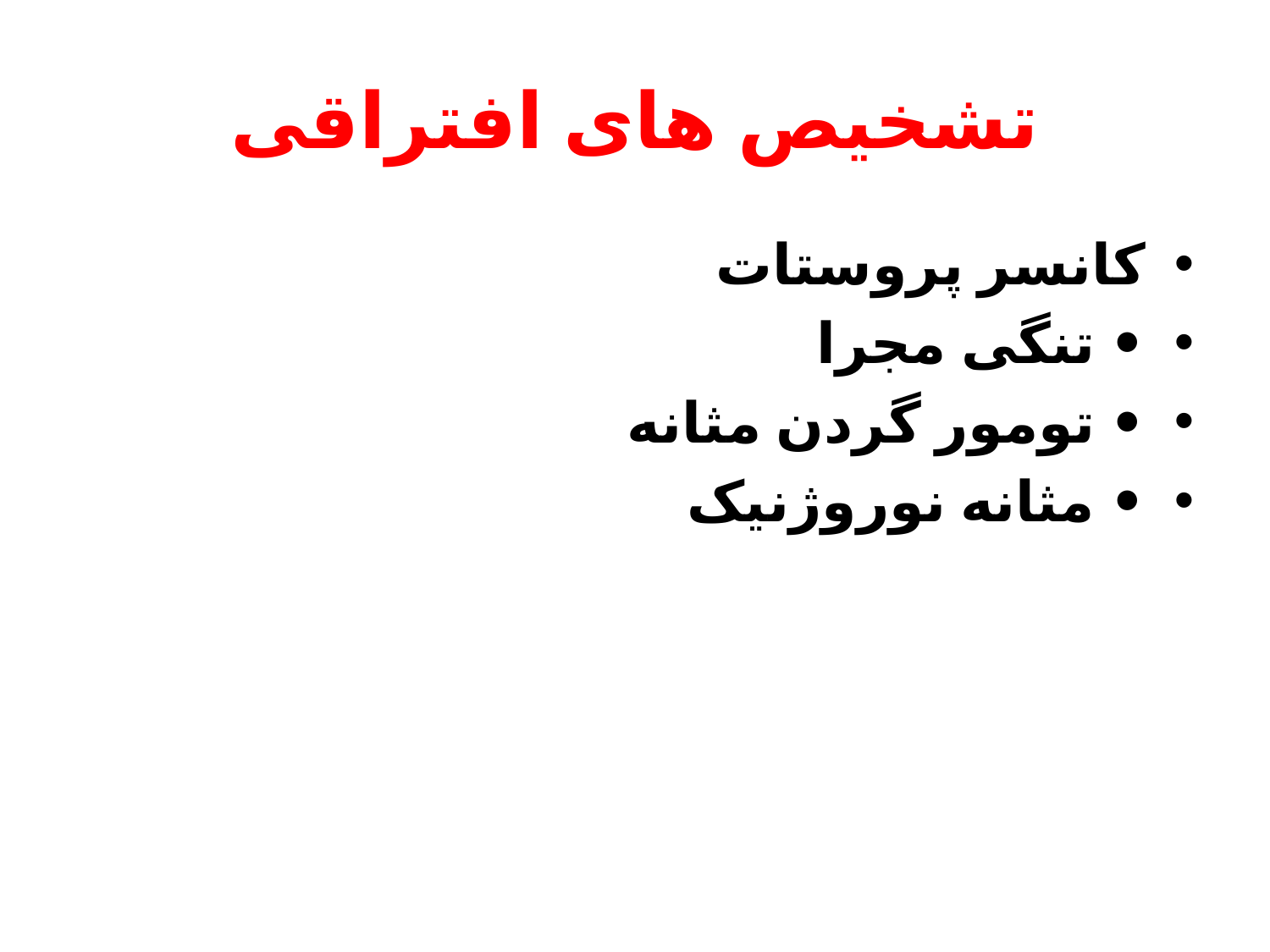

# تشخیص های افتراقی
کانسر پروستات
• تنگی مجرا
• تومور گردن مثانه
• مثانه نوروژنیک